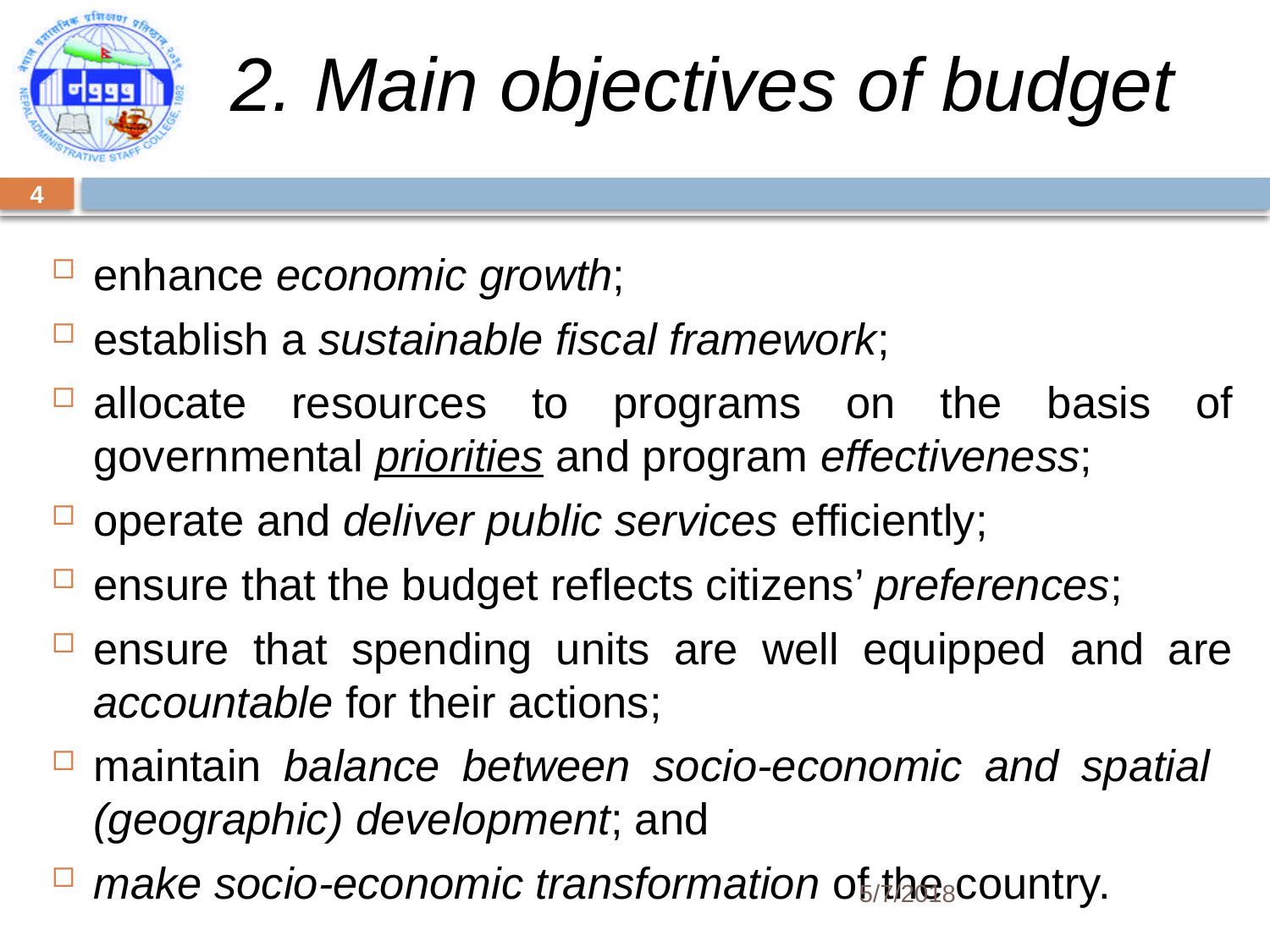

2. Main objectives of budget
4
enhance economic growth;
establish a sustainable fiscal framework;
allocate resources to programs on the basis of governmental priorities and program effectiveness;
operate and deliver public services efficiently;
ensure that the budget reflects citizens’ preferences;
ensure that spending units are well equipped and are accountable for their actions;
maintain balance between socio-economic and spatial  (geographic) development; and
make socio-economic transformation of the country.

5/7/2018